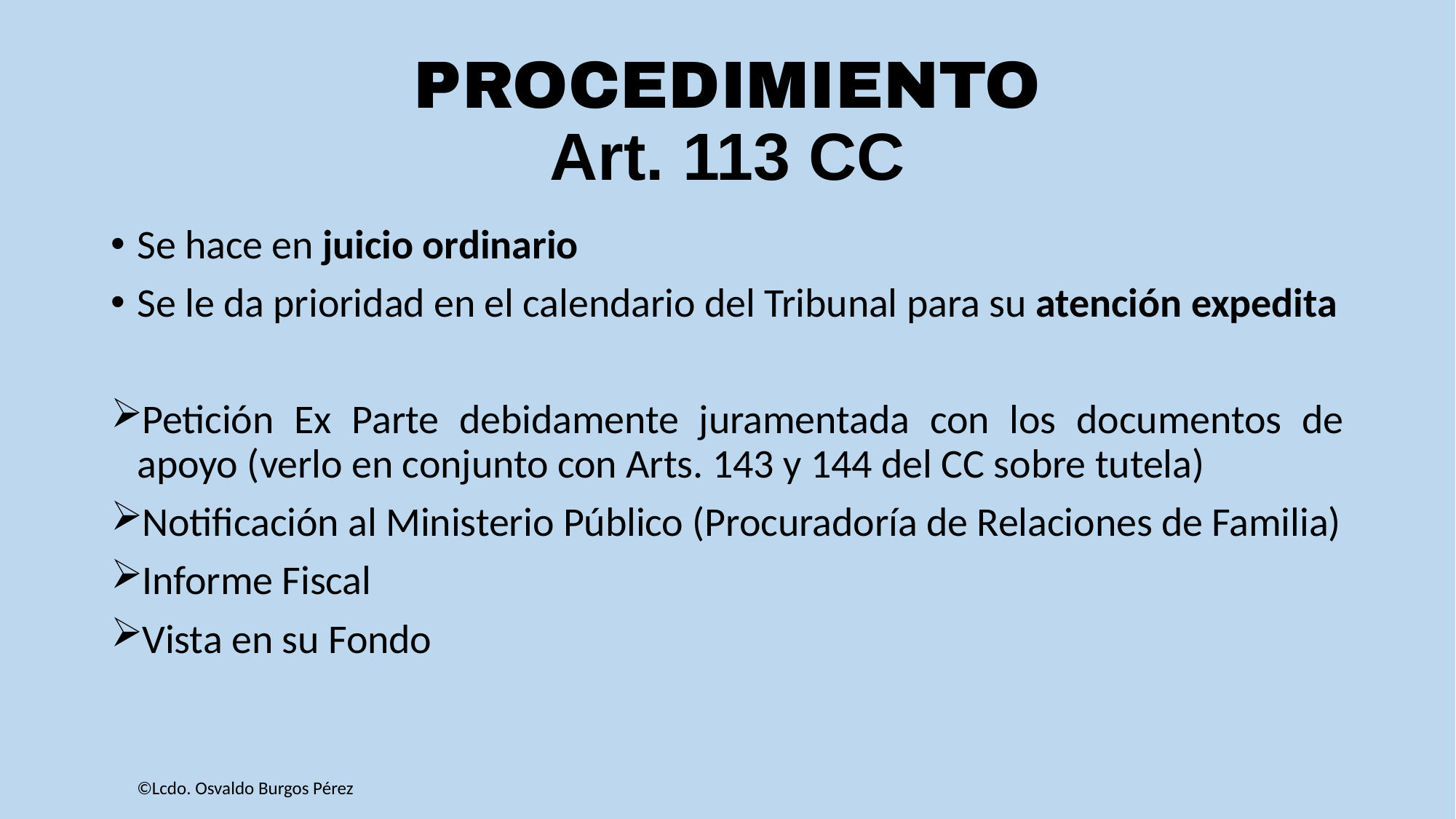

# PROCEDIMIENTO Art. 113 CC
Se hace en juicio ordinario
Se le da prioridad en el calendario del Tribunal para su atención expedita

Petición Ex Parte debidamente juramentada con los documentos de apoyo (verlo en conjunto con Arts. 143 y 144 del CC sobre tutela)
Notificación al Ministerio Público (Procuradoría de Relaciones de Familia)
Informe Fiscal
Vista en su Fondo
©Lcdo. Osvaldo Burgos Pérez